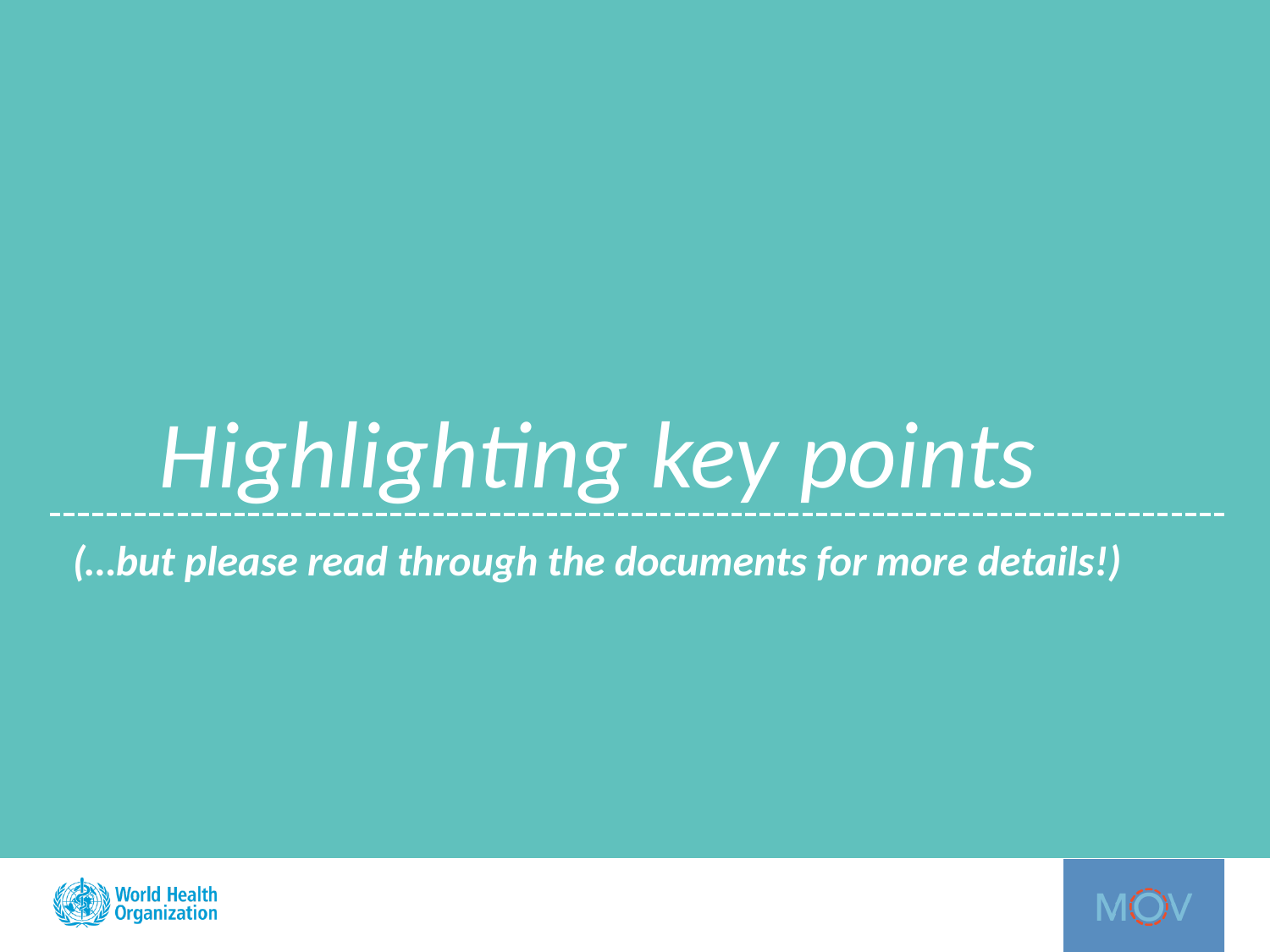

# Highlighting key points

(…but please read through the documents for more details!)